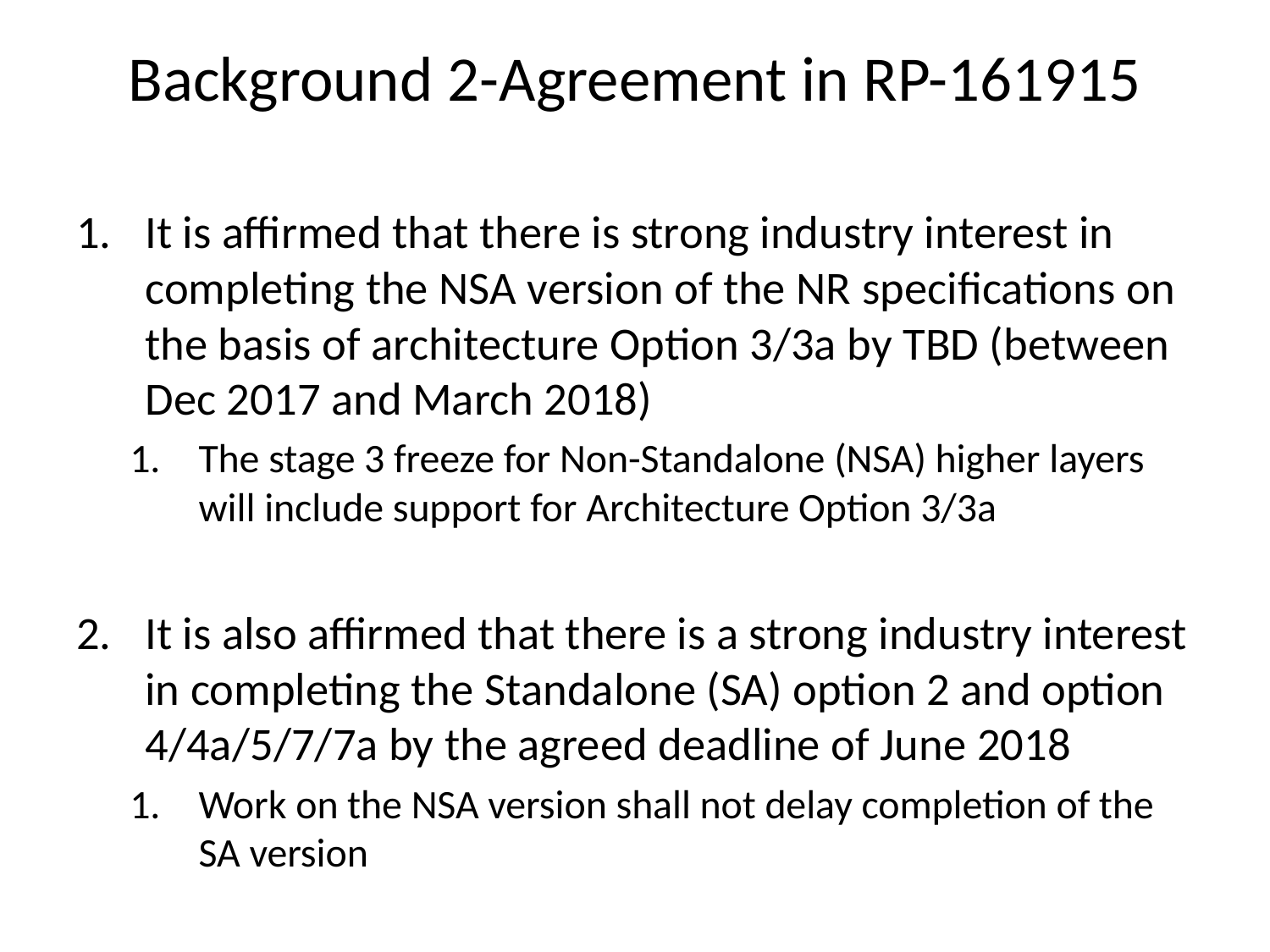

# Background 2-Agreement in RP-161915
It is affirmed that there is strong industry interest in completing the NSA version of the NR specifications on the basis of architecture Option 3/3a by TBD (between Dec 2017 and March 2018)
The stage 3 freeze for Non-Standalone (NSA) higher layers will include support for Architecture Option 3/3a

It is also affirmed that there is a strong industry interest in completing the Standalone (SA) option 2 and option 4/4a/5/7/7a by the agreed deadline of June 2018
Work on the NSA version shall not delay completion of the SA version